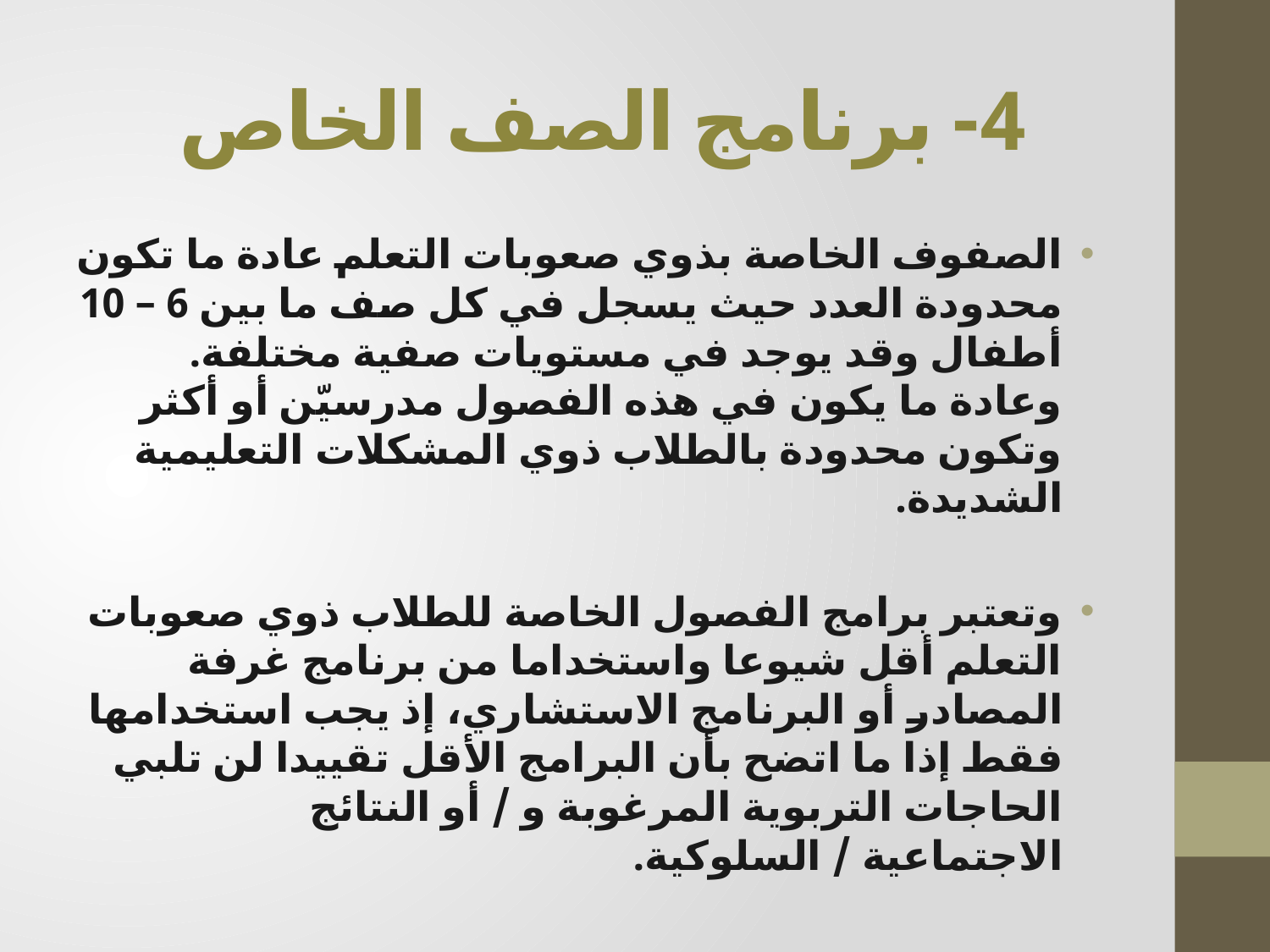

# 4- برنامج الصف الخاص
الصفوف الخاصة بذوي صعوبات التعلم عادة ما تكون محدودة العدد حيث يسجل في كل صف ما بين 6 – 10 أطفال وقد يوجد في مستويات صفية مختلفة. وعادة ما يكون في هذه الفصول مدرسيّن أو أكثر وتكون محدودة بالطلاب ذوي المشكلات التعليمية الشديدة.

وتعتبر برامج الفصول الخاصة للطلاب ذوي صعوبات التعلم أقل شيوعا واستخداما من برنامج غرفة المصادر أو البرنامج الاستشاري، إذ يجب استخدامها فقط إذا ما اتضح بأن البرامج الأقل تقييدا لن تلبي الحاجات التربوية المرغوبة و / أو النتائج الاجتماعية / السلوكية.